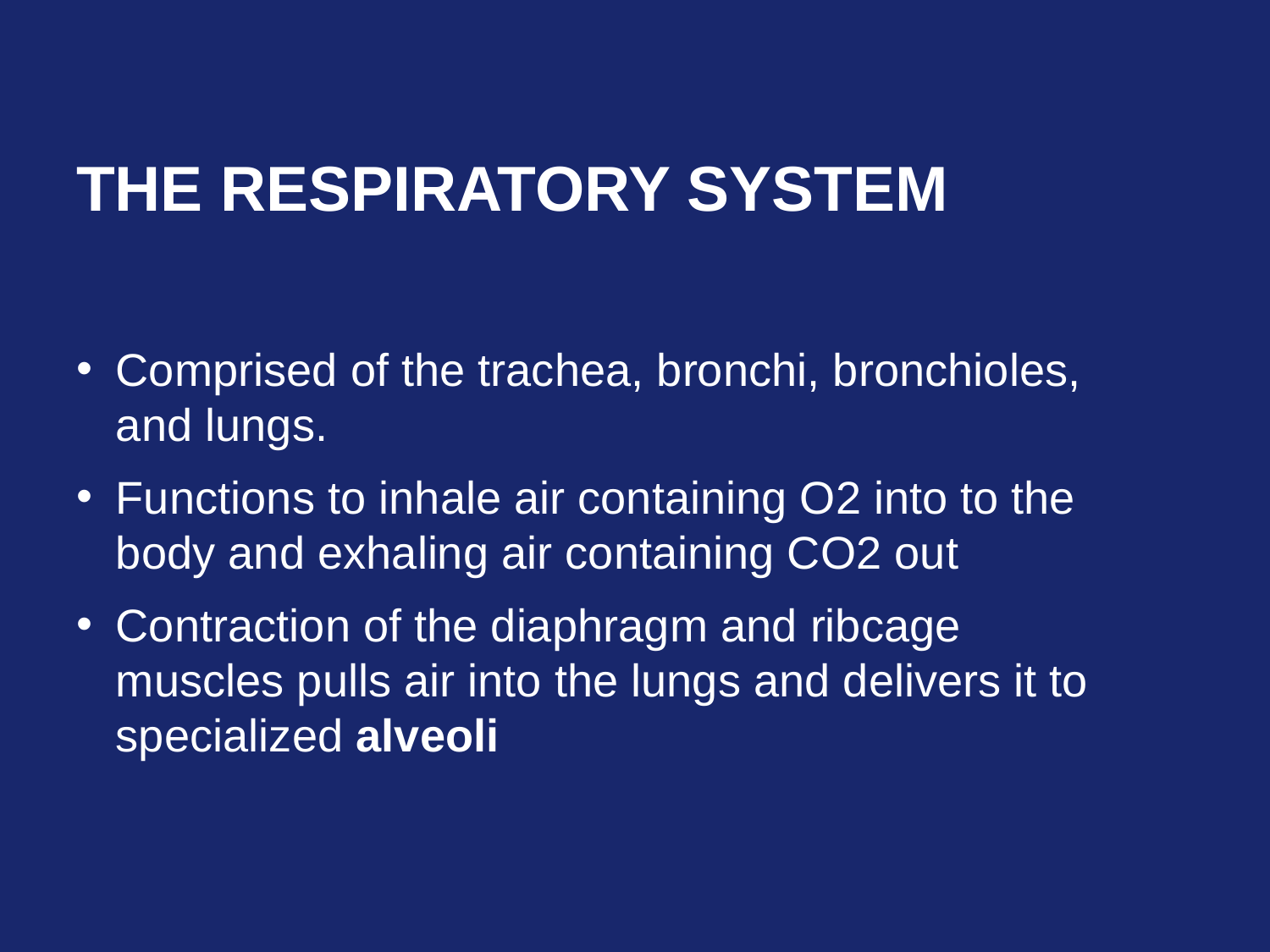

# The Respiratory System
Comprised of the trachea, bronchi, bronchioles, and lungs.
Functions to inhale air containing O2 into to the body and exhaling air containing CO2 out
Contraction of the diaphragm and ribcage muscles pulls air into the lungs and delivers it to specialized alveoli